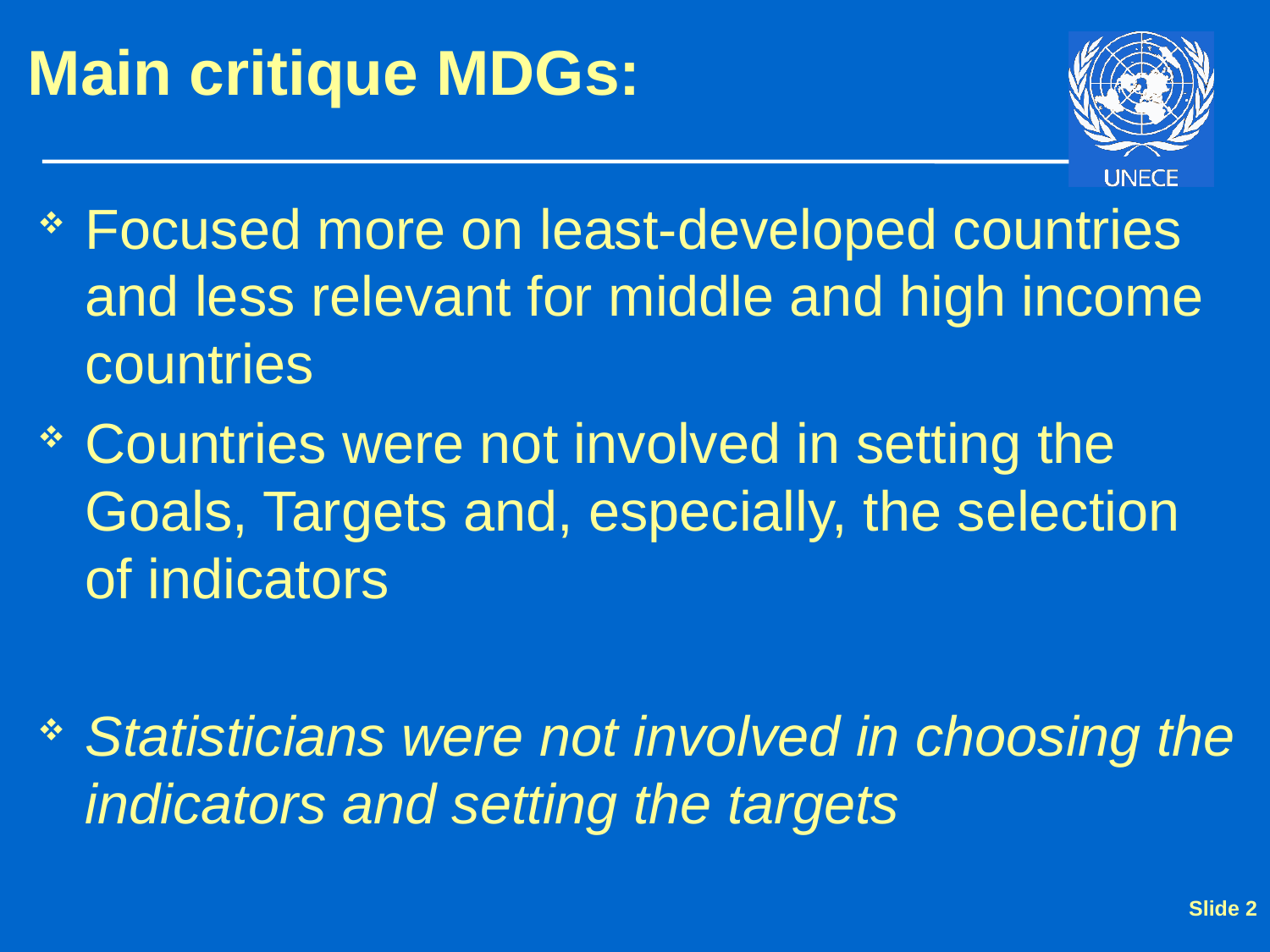

# Main critique MDGs:
Focused more on least-developed countries and less relevant for middle and high income countries
Countries were not involved in setting the Goals, Targets and, especially, the selection of indicators

Statisticians were not involved in choosing the indicators and setting the targets